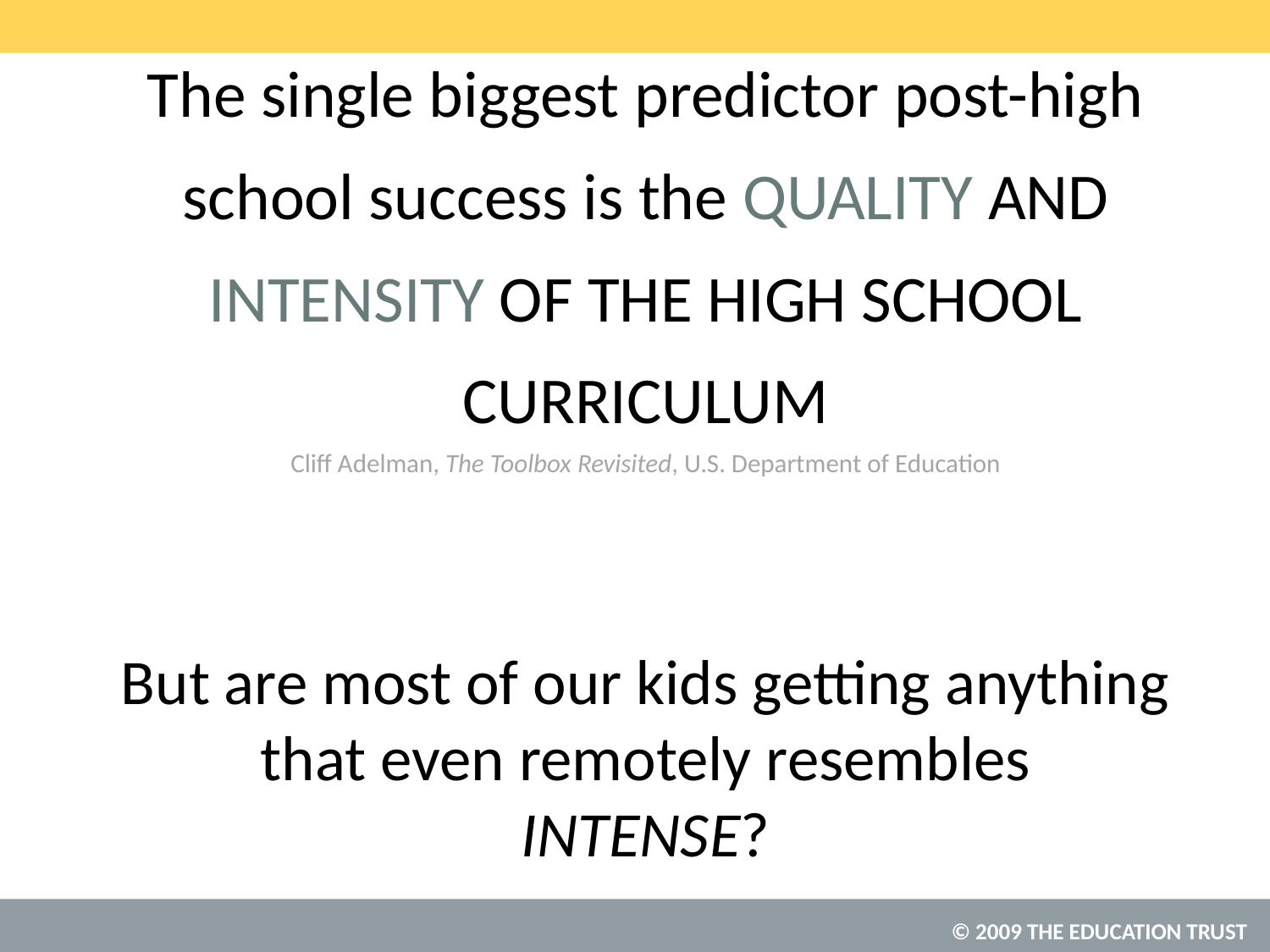

# The single biggest predictor post-high school success is the QUALITY AND INTENSITY OF THE HIGH SCHOOL CURRICULUM Cliff Adelman, The Toolbox Revisited, U.S. Department of Education
But are most of our kids getting anything that even remotely resembles
INTENSE?